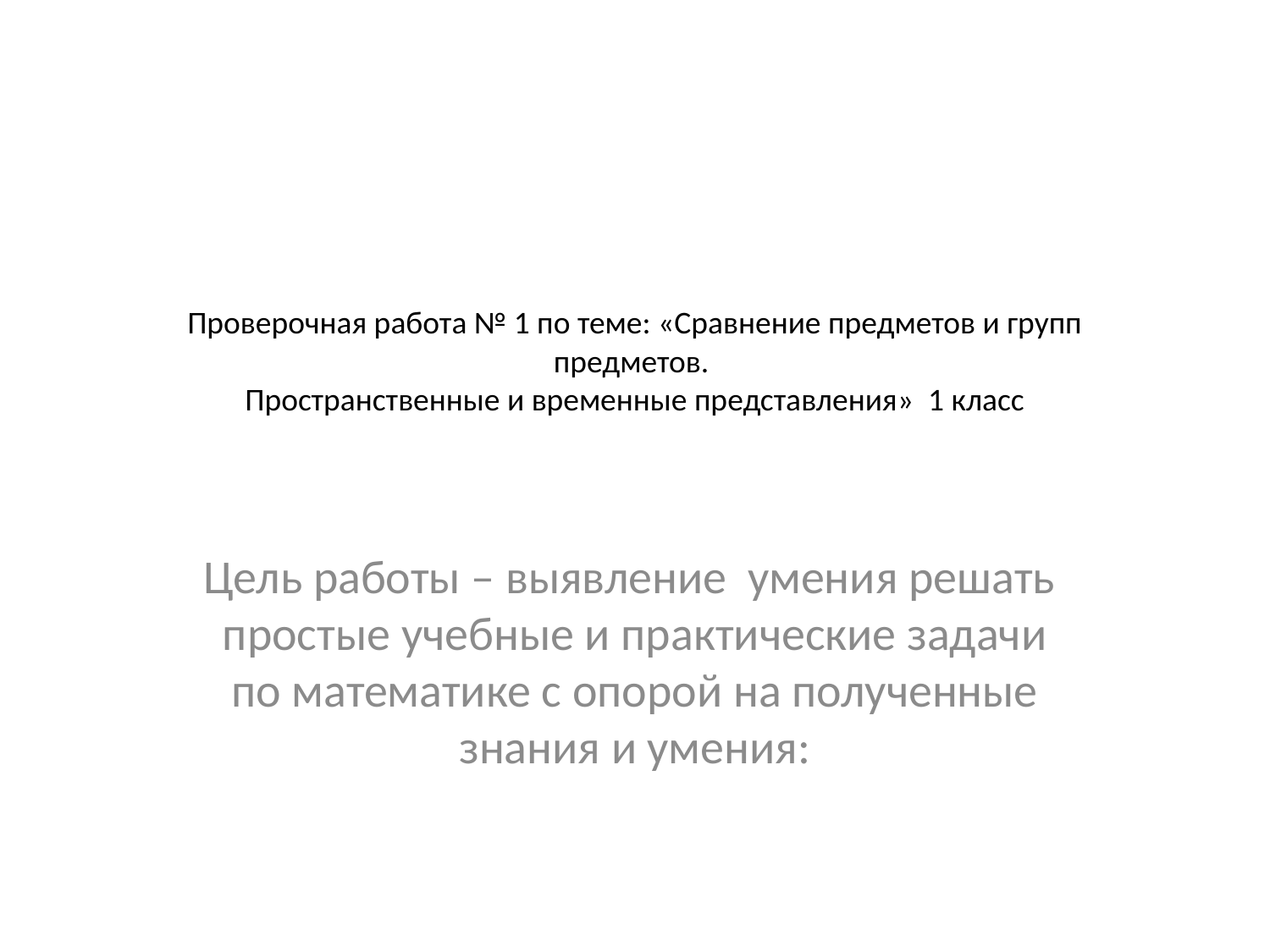

# Проверочная работа № 1 по теме: «Сравнение предметов и групп предметов. Пространственные и временные представления»  1 класс
Цель работы – выявление  умения решать  простые учебные и практические задачи по математике с опорой на полученные знания и умения: